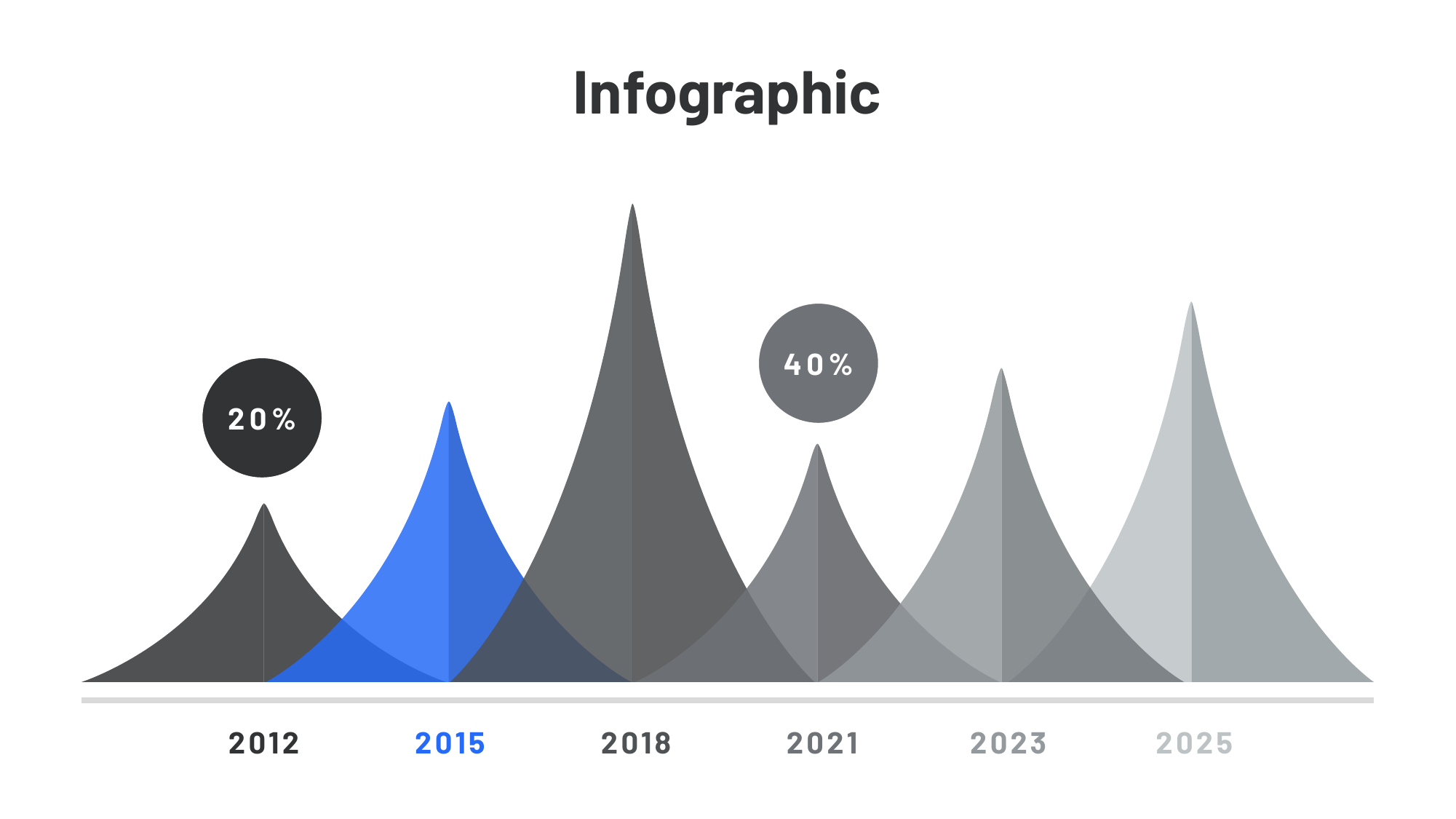

Infographic

40%
20%
2025
2023
2021
2018
2015
2012